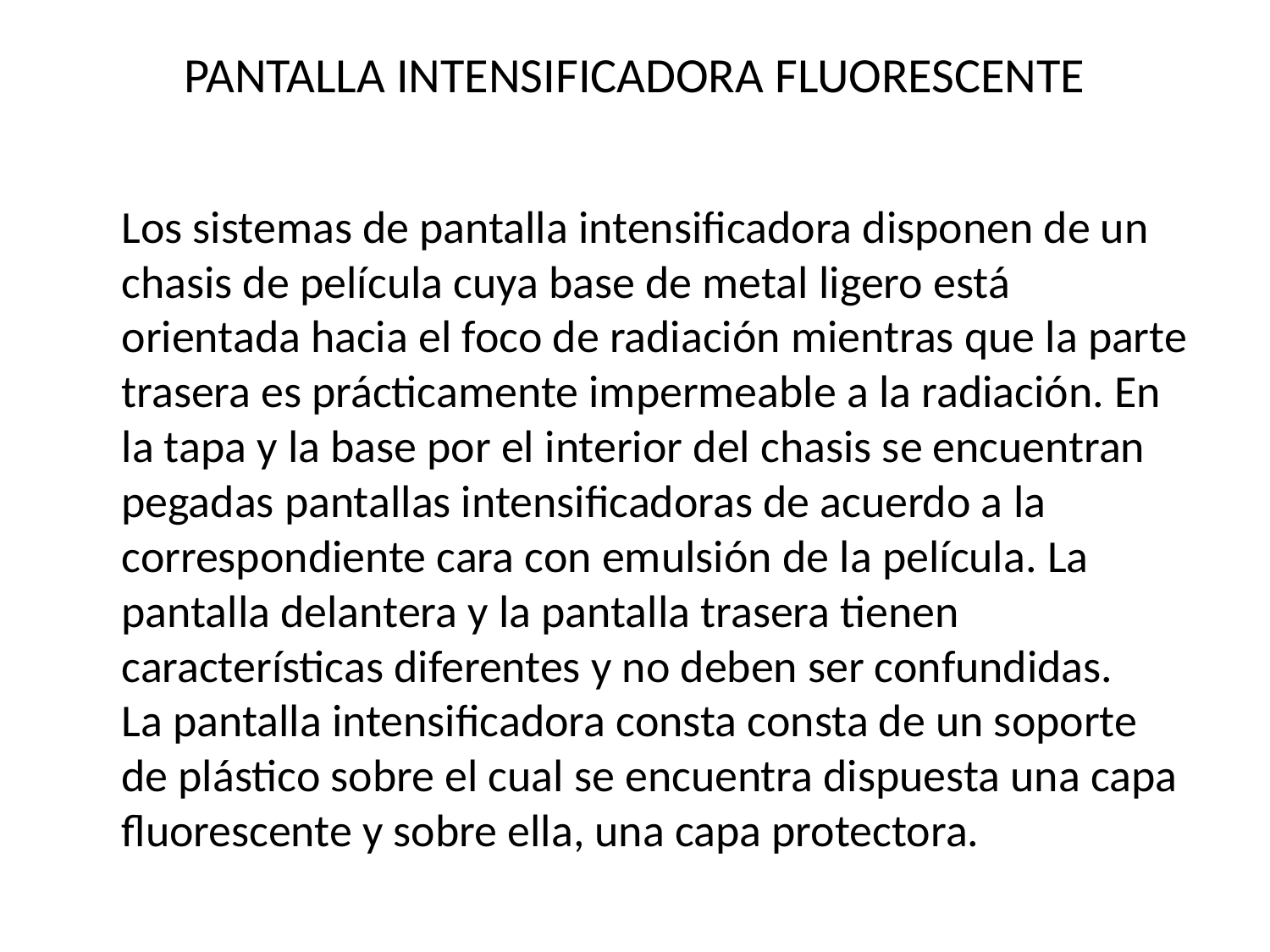

# PANTALLA INTENSIFICADORA FLUORESCENTE
Los sistemas de pantalla intensificadora disponen de un chasis de película cuya base de metal ligero está orientada hacia el foco de radiación mientras que la parte trasera es prácticamente impermeable a la radiación. En la tapa y la base por el interior del chasis se encuentran pegadas pantallas intensificadoras de acuerdo a la correspondiente cara con emulsión de la película. La pantalla delantera y la pantalla trasera tienen características diferentes y no deben ser confundidas.
La pantalla intensificadora consta consta de un soporte de plástico sobre el cual se encuentra dispuesta una capa fluorescente y sobre ella, una capa protectora.